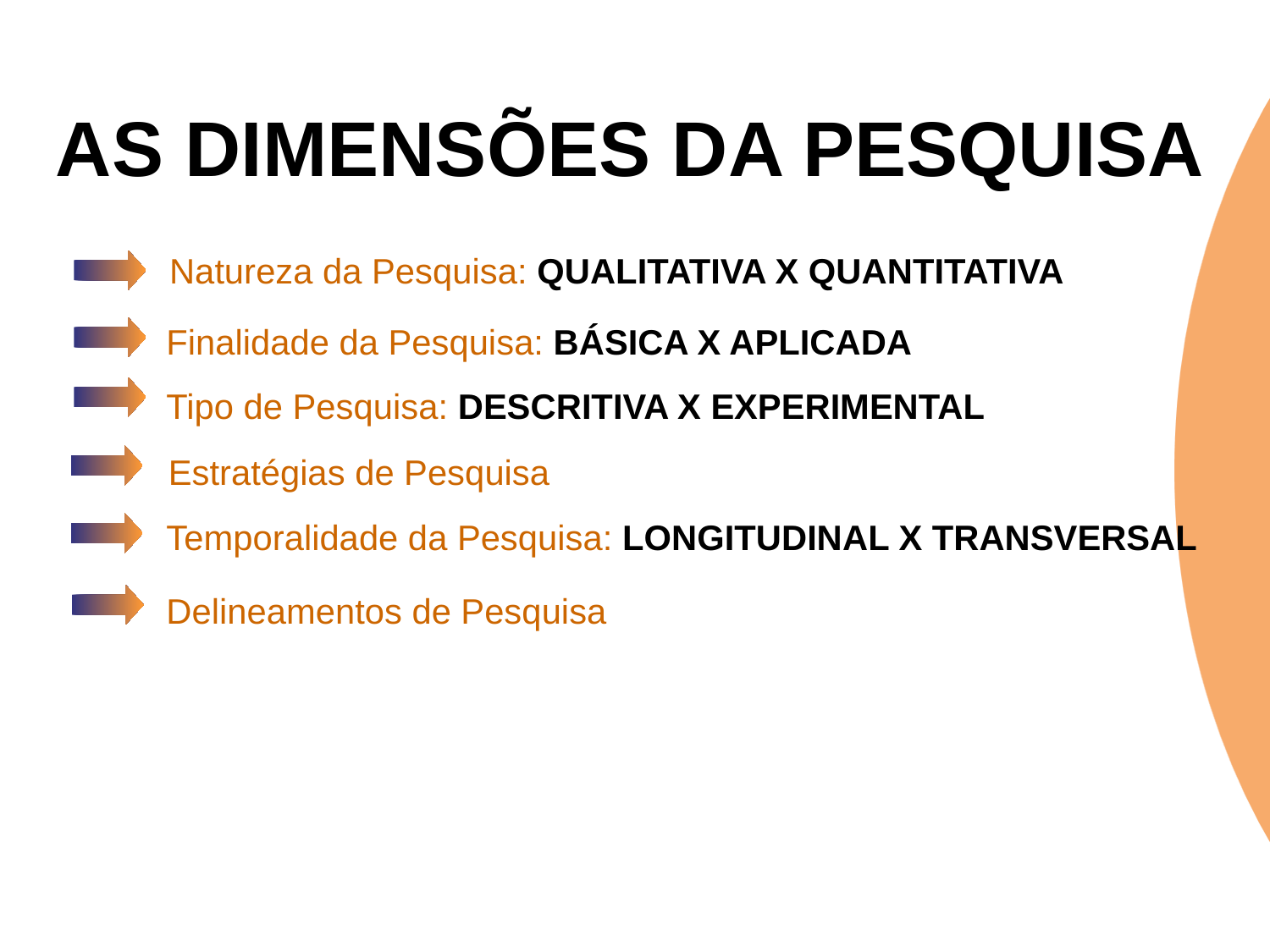

# AS DIMENSÕES DA PESQUISA
Natureza da Pesquisa: QUALITATIVA X QUANTITATIVA

Finalidade da Pesquisa: BÁSICA X APLICADA

Tipo de Pesquisa: DESCRITIVA X EXPERIMENTAL
Estratégias de Pesquisa

Temporalidade da Pesquisa: LONGITUDINAL X TRANSVERSAL

Delineamentos de Pesquisa

Metodologia da ciência: filosofia e prática da pesquisa